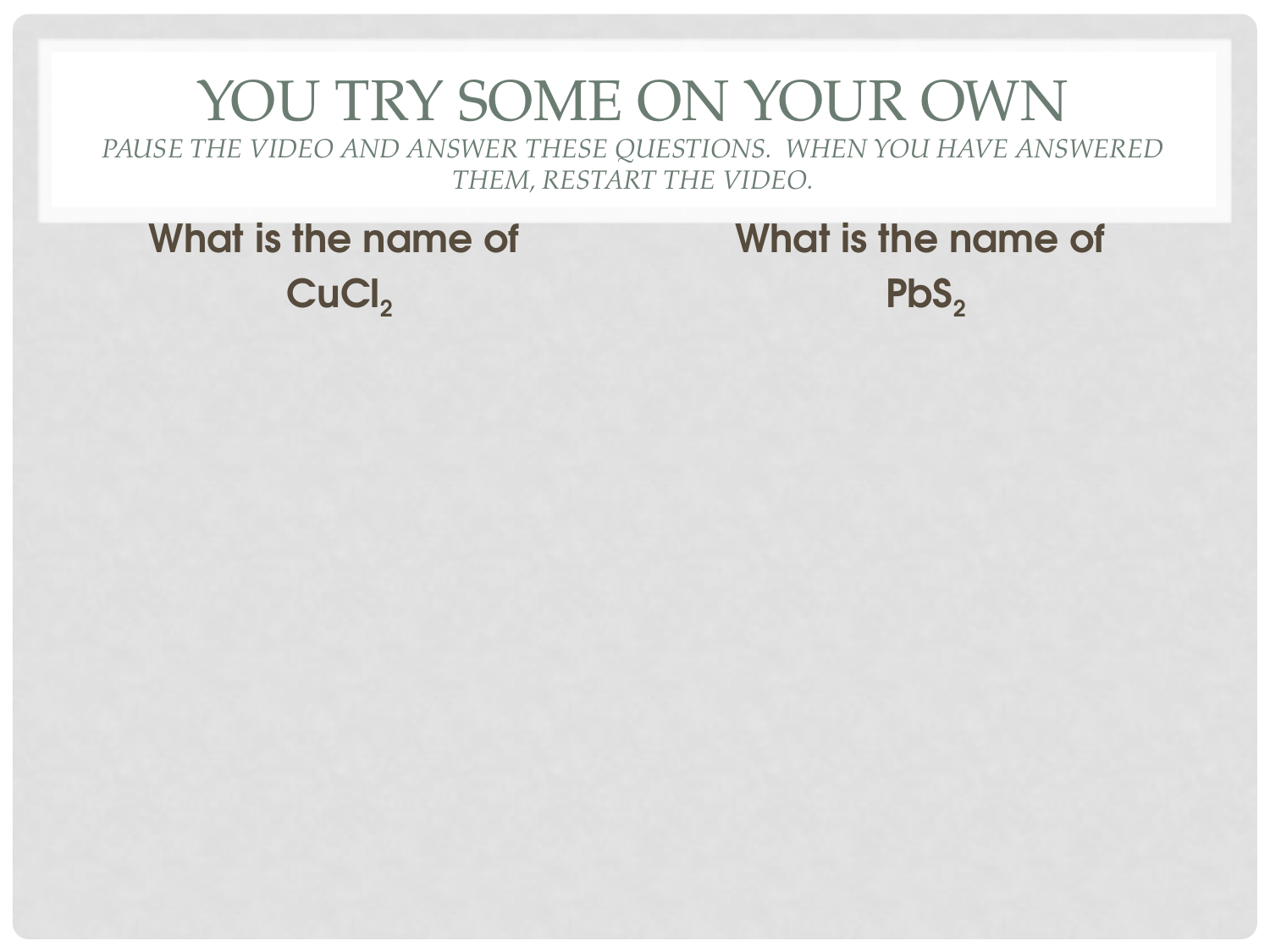

# You try some on your own Pause the video and answer these questions.  When you have answered them, restart the video.
What is the name of
CuCl2
What is the name of
PbS2